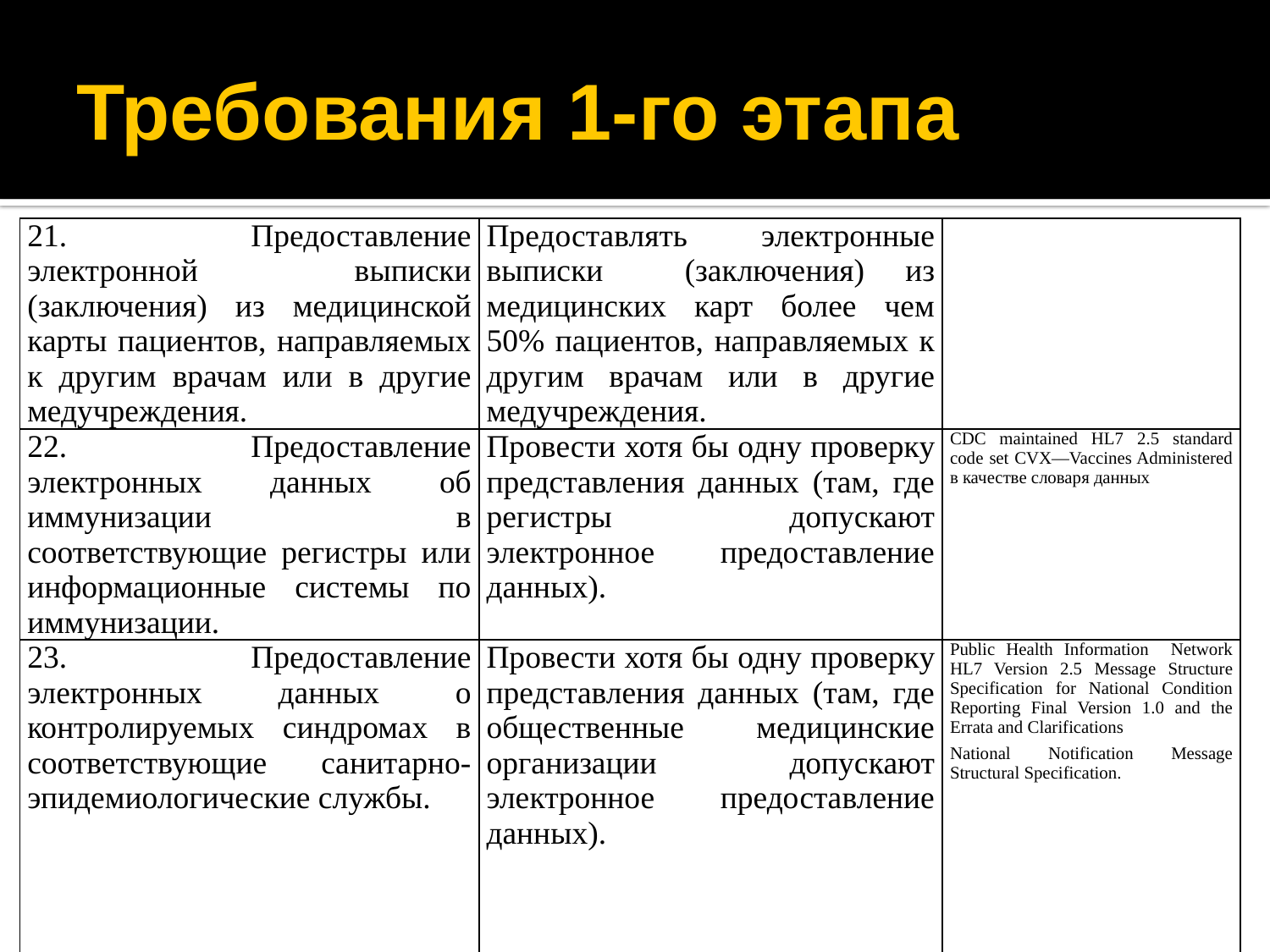

# Требования 1-го этапа
| 21. Предоставление электронной выписки (заключения) из медицинской карты пациентов, направляемых к другим врачам или в другие медучреждения. | Предоставлять электронные выписки (заключения) из медицинских карт более чем 50% пациентов, направляемых к другим врачам или в другие медучреждения. |  |
| --- | --- | --- |
| 22. Предоставление электронных данных об иммунизации в соответствующие регистры или информационные системы по иммунизации. | Провести хотя бы одну проверку представления данных (там, где регистры допускают электронное предоставление данных). | CDC maintained HL7 2.5 standard code set CVX—Vaccines Administered в качестве словаря данных |
| 23. Предоставление электронных данных о контролируемых синдромах в соответствующие санитарно-эпидемиологические службы. | Провести хотя бы одну проверку представления данных (там, где общественные медицинские организации допускают электронное предоставление данных). | Public Health Information Network HL7 Version 2.5 Message Structure Specification for National Condition Reporting Final Version 1.0 and the Errata and Clarifications National Notification Message Structural Specification. |